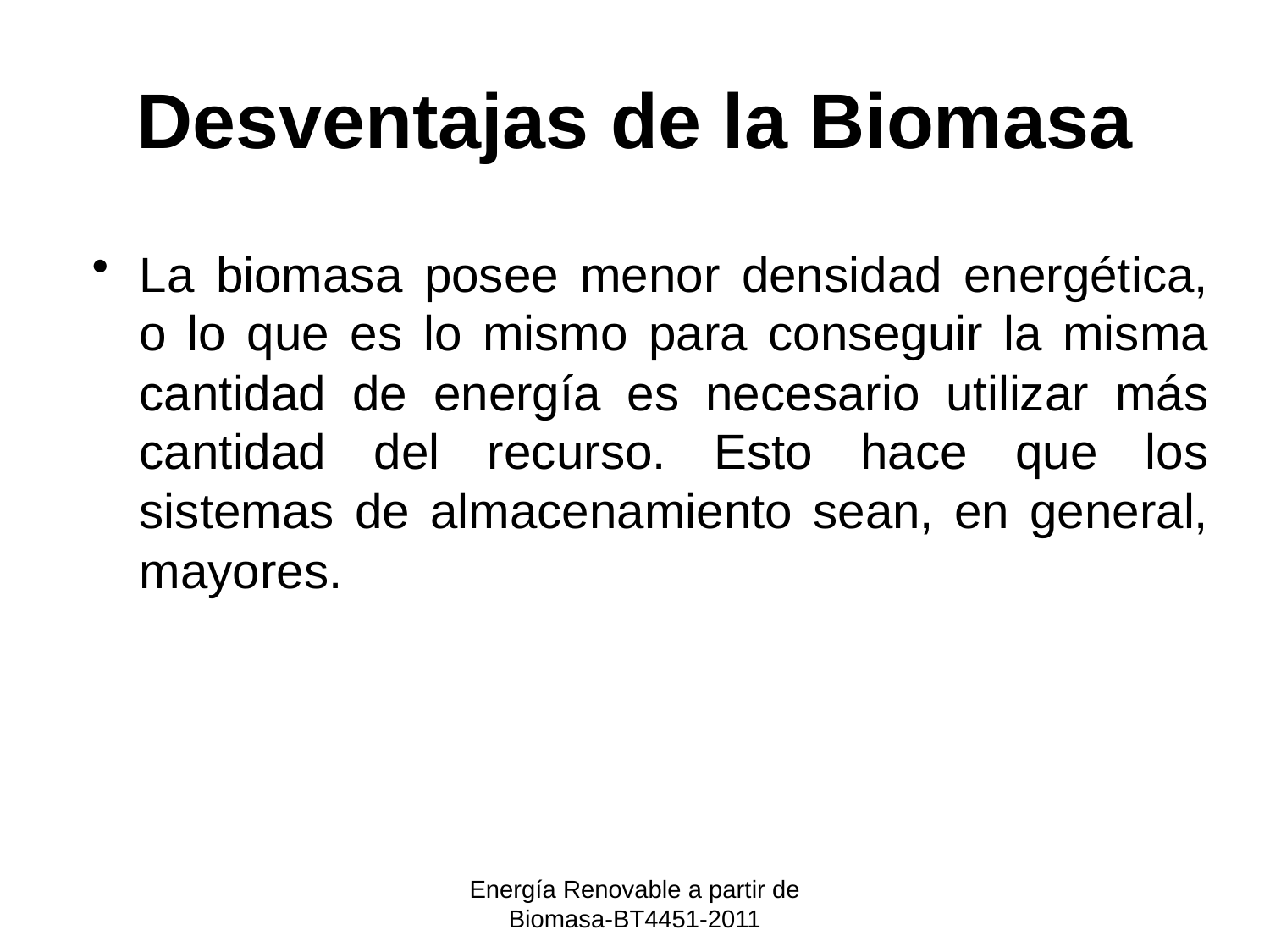

# Desventajas de la Biomasa

La biomasa posee menor densidad energética, o lo que es lo mismo para conseguir la misma cantidad de energía es necesario utilizar más cantidad del recurso. Esto hace que los sistemas de almacenamiento sean, en general, mayores.

Energía Renovable a partir de Biomasa-BT4451-2011